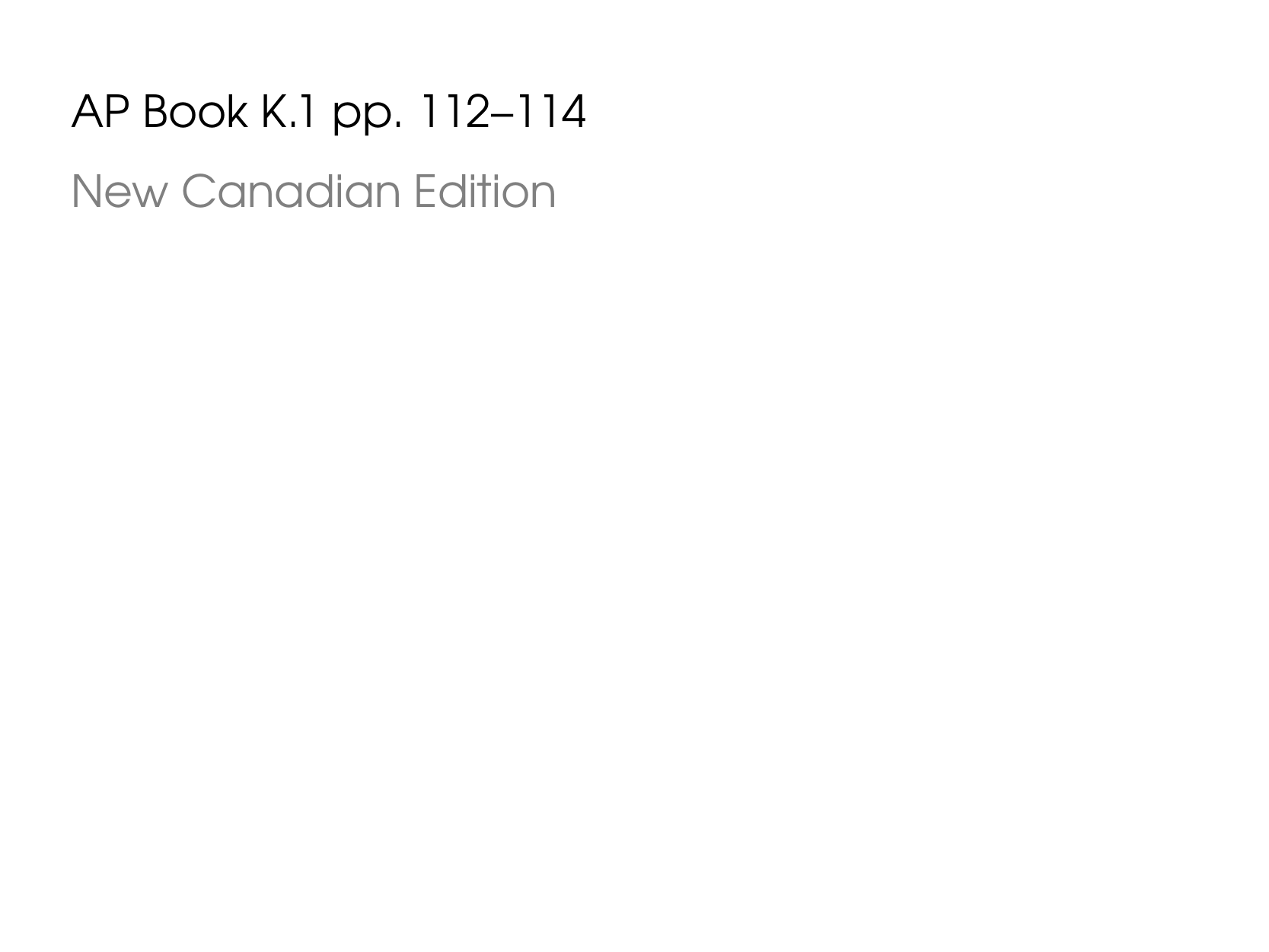

AP Book K.1 pp. 112–114
New Canadian Edition